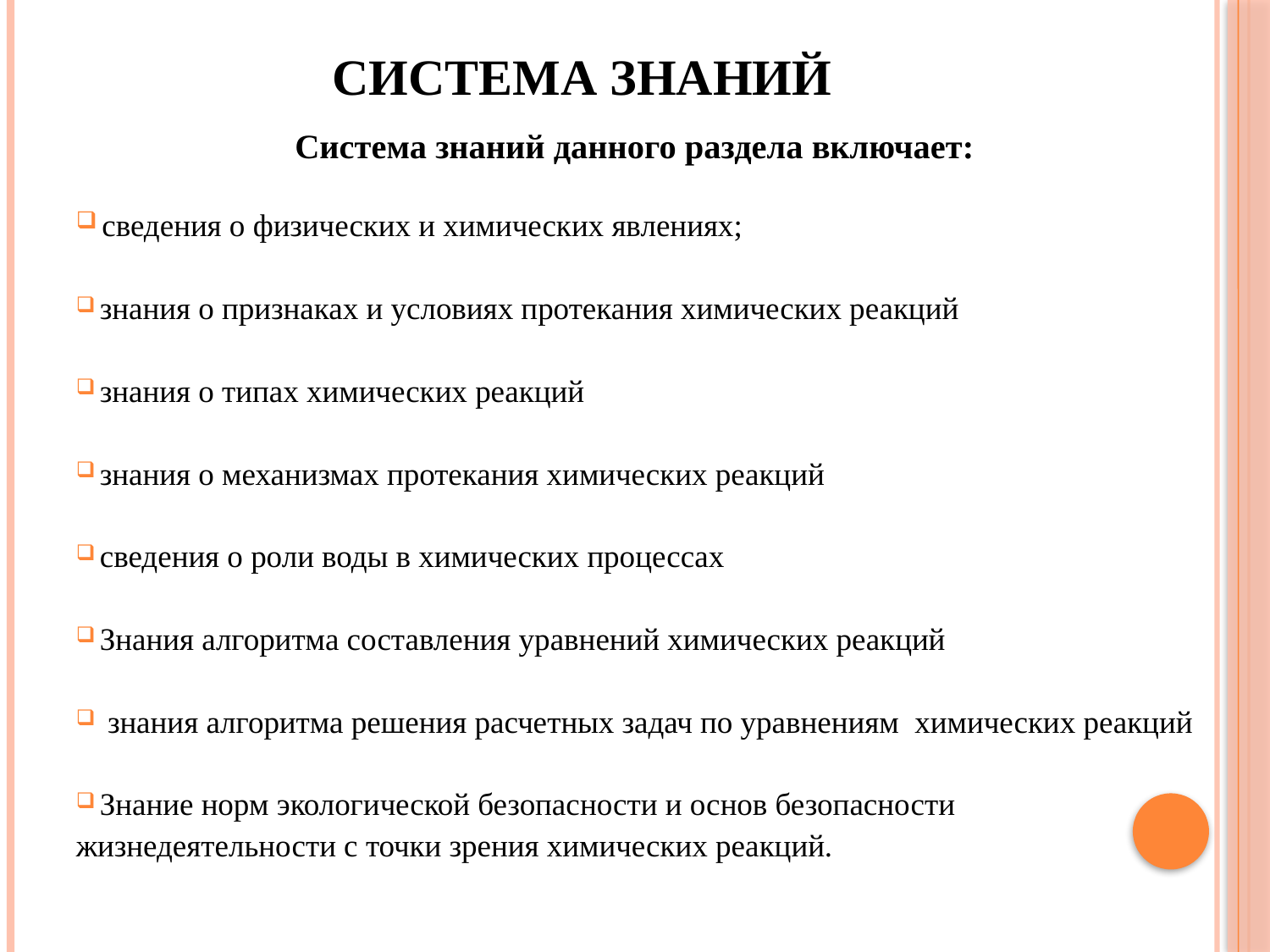

# Система знаний
Система знаний данного раздела включает:

 сведения о физических и химических явлениях;

 знания о признаках и условиях протекания химических реакций

 знания о типах химических реакций

 знания о механизмах протекания химических реакций

 сведения о роли воды в химических процессах

 Знания алгоритма составления уравнений химических реакций

  знания алгоритма решения расчетных задач по уравнениям  химических реакций

 Знание норм экологической безопасности и основ безопасности жизнедеятельности с точки зрения химических реакций.